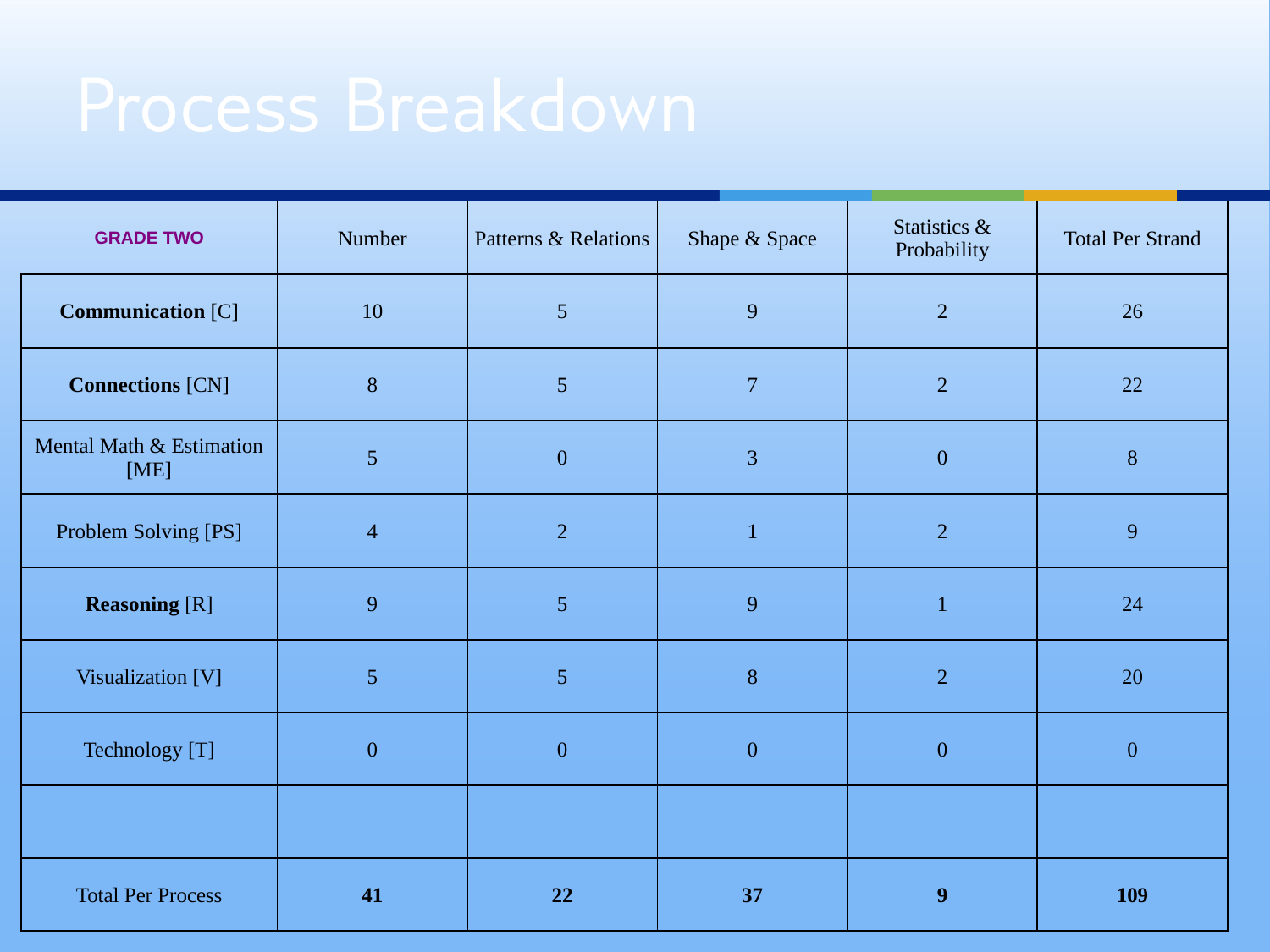

# Process Breakdown
| GRADE TWO | Number | Patterns & Relations | Shape & Space | Statistics & Probability | Total Per Strand |
| --- | --- | --- | --- | --- | --- |
| Communication [C] | 10 | 5 | 9 | 2 | 26 |
| Connections [CN] | 8 | 5 | 7 | 2 | 22 |
| Mental Math & Estimation [ME] | 5 | 0 | 3 | 0 | 8 |
| Problem Solving [PS] | 4 | 2 | 1 | 2 | 9 |
| Reasoning [R] | 9 | 5 | 9 | 1 | 24 |
| Visualization [V] | 5 | 5 | 8 | 2 | 20 |
| Technology [T] | 0 | 0 | 0 | 0 | 0 |
|  |  |  |  |  |  |
| Total Per Process | 41 | 22 | 37 | 9 | 109 |